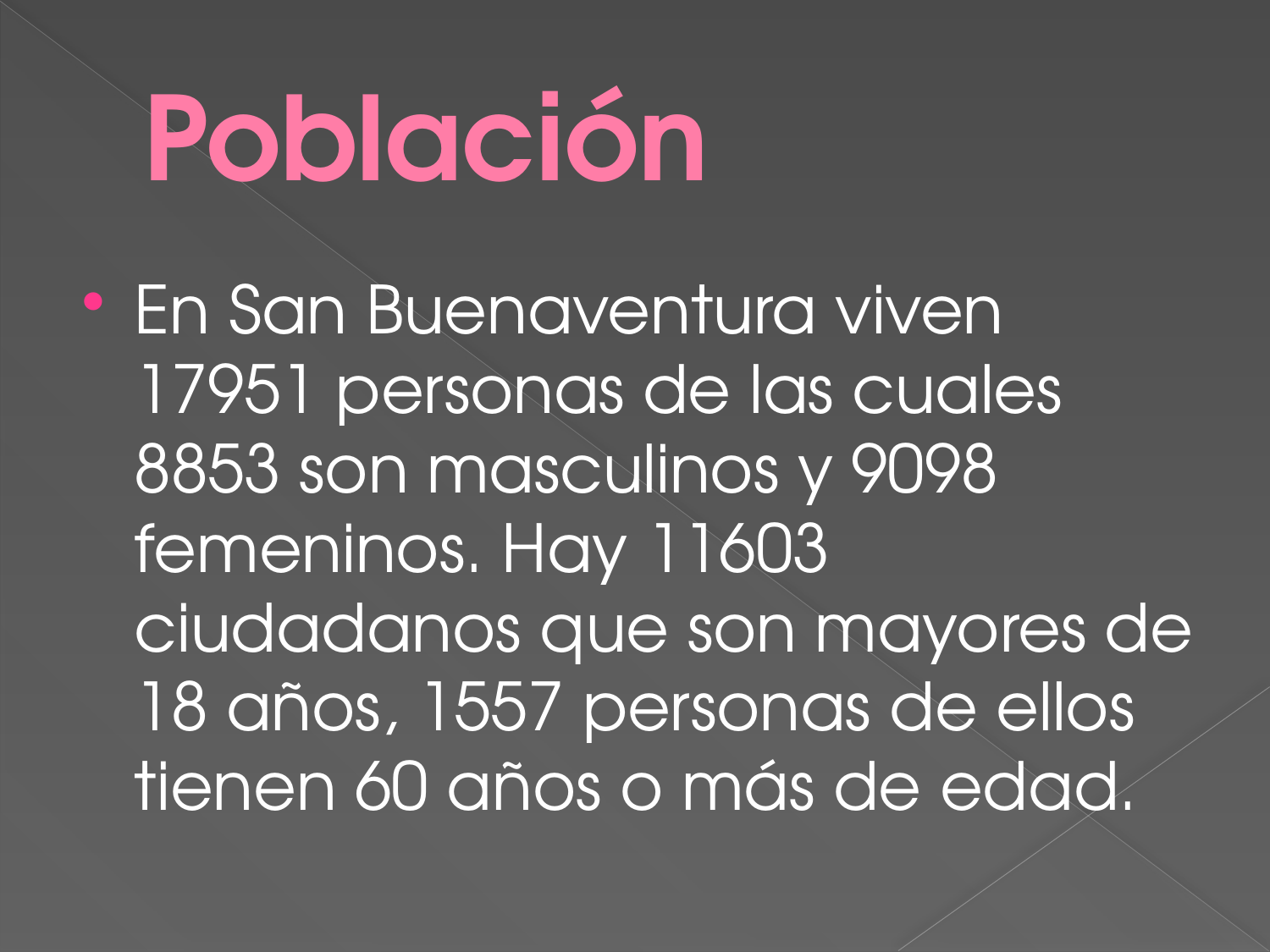

# Población
En San Buenaventura viven 17951 personas de las cuales 8853 son masculinos y 9098 femeninos. Hay 11603 ciudadanos que son mayores de 18 años, 1557 personas de ellos tienen 60 años o más de edad.